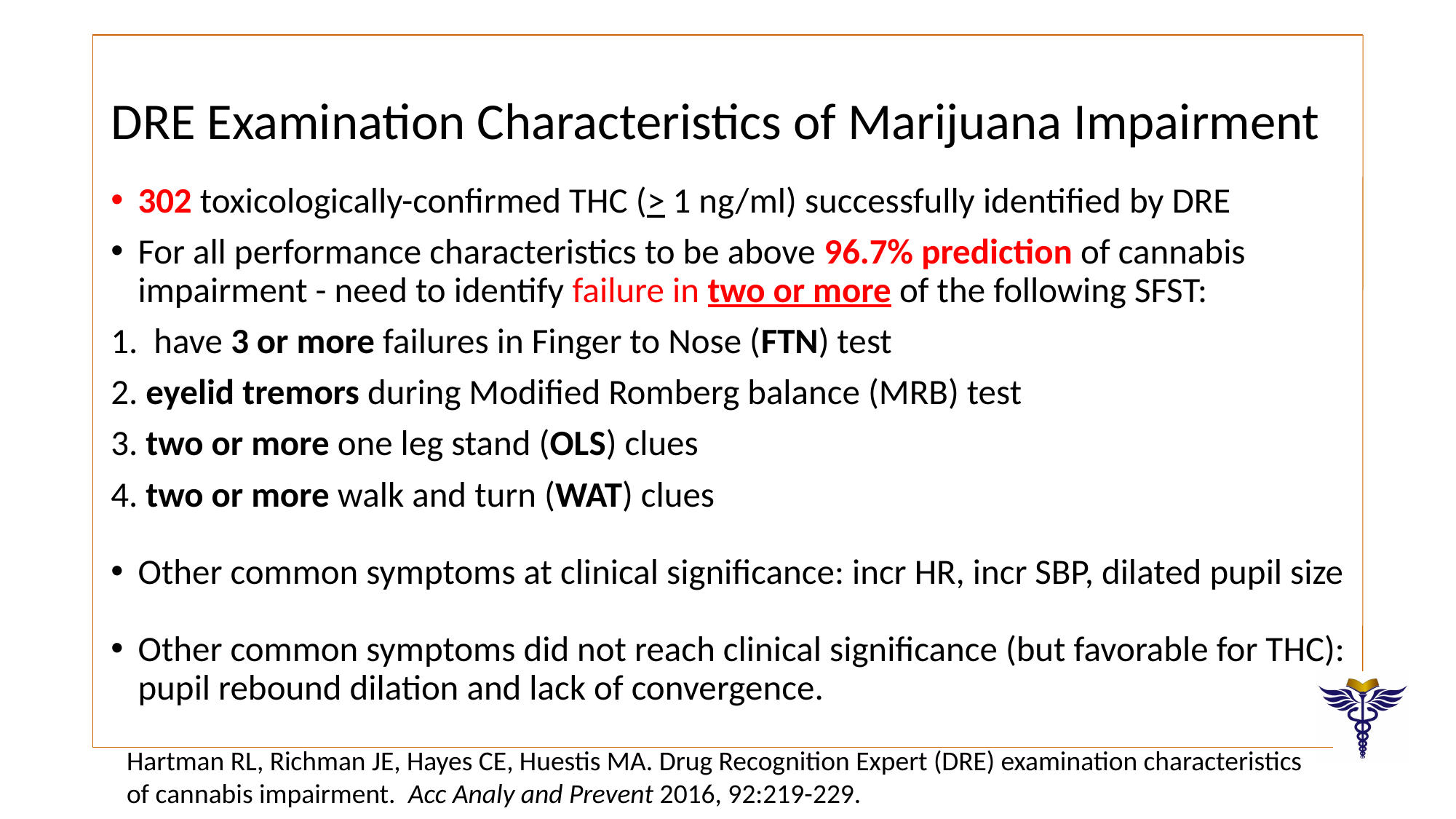

# DRE Examination Characteristics of Marijuana Impairment
302 toxicologically-confirmed THC (> 1 ng/ml) successfully identified by DRE
For all performance characteristics to be above 96.7% prediction of cannabis impairment - need to identify failure in two or more of the following SFST:
1.  have 3 or more failures in Finger to Nose (FTN) test
2. eyelid tremors during Modified Romberg balance (MRB) test
3. two or more one leg stand (OLS) clues
4. two or more walk and turn (WAT) clues

Other common symptoms at clinical significance: incr HR, incr SBP, dilated pupil size

Other common symptoms did not reach clinical significance (but favorable for THC): pupil rebound dilation and lack of convergence.

Hartman RL, Richman JE, Hayes CE, Huestis MA. Drug Recognition Expert (DRE) examination characteristics of cannabis impairment.  Acc Analy and Prevent 2016, 92:219-229.